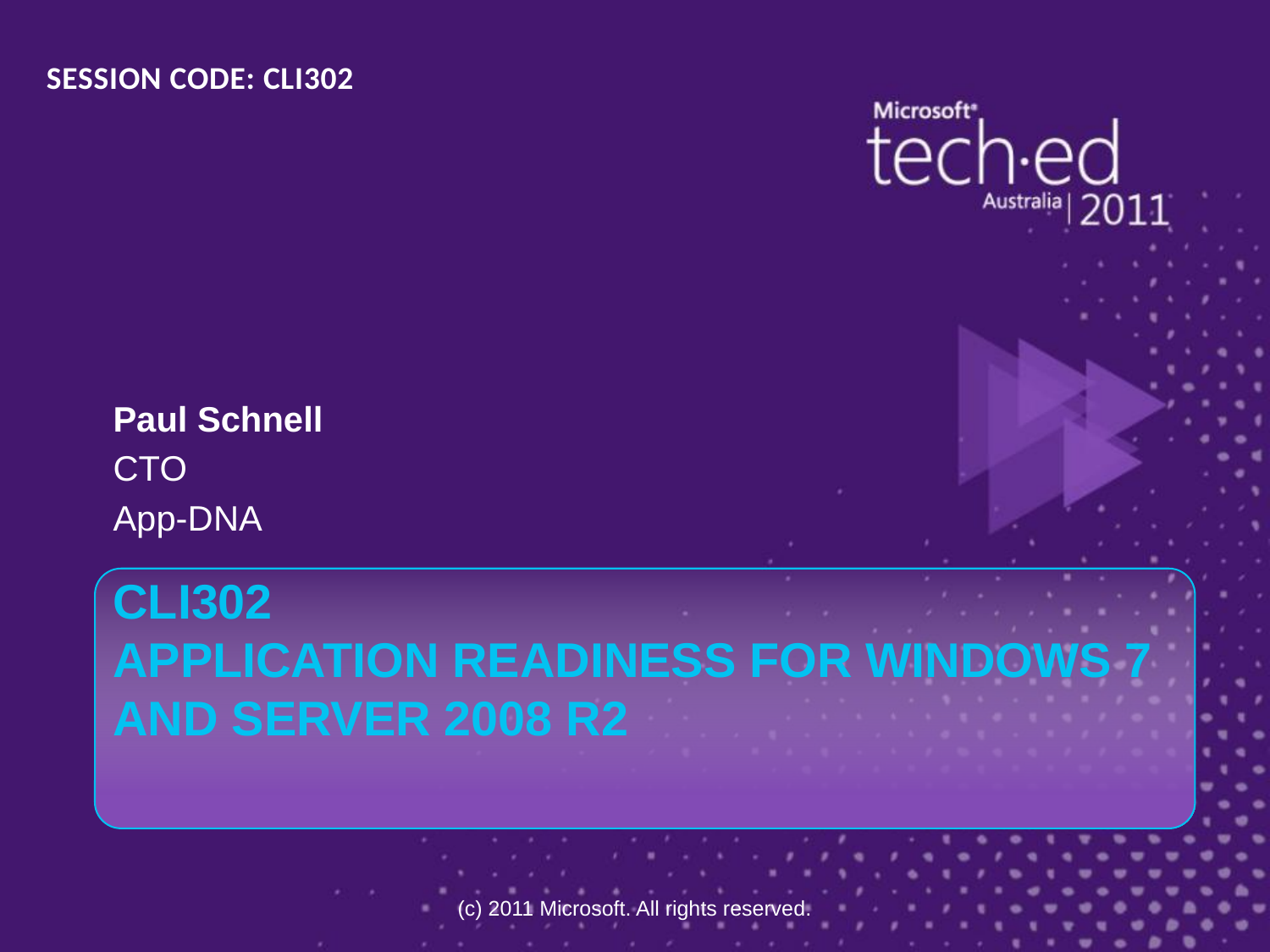

SESSION CODE: CLI302

Paul Schnell
CTO
App-DNA
# CLI302 Application Readiness for Windows 7 and Server 2008 R2
(c) 2011 Microsoft. All rights reserved.